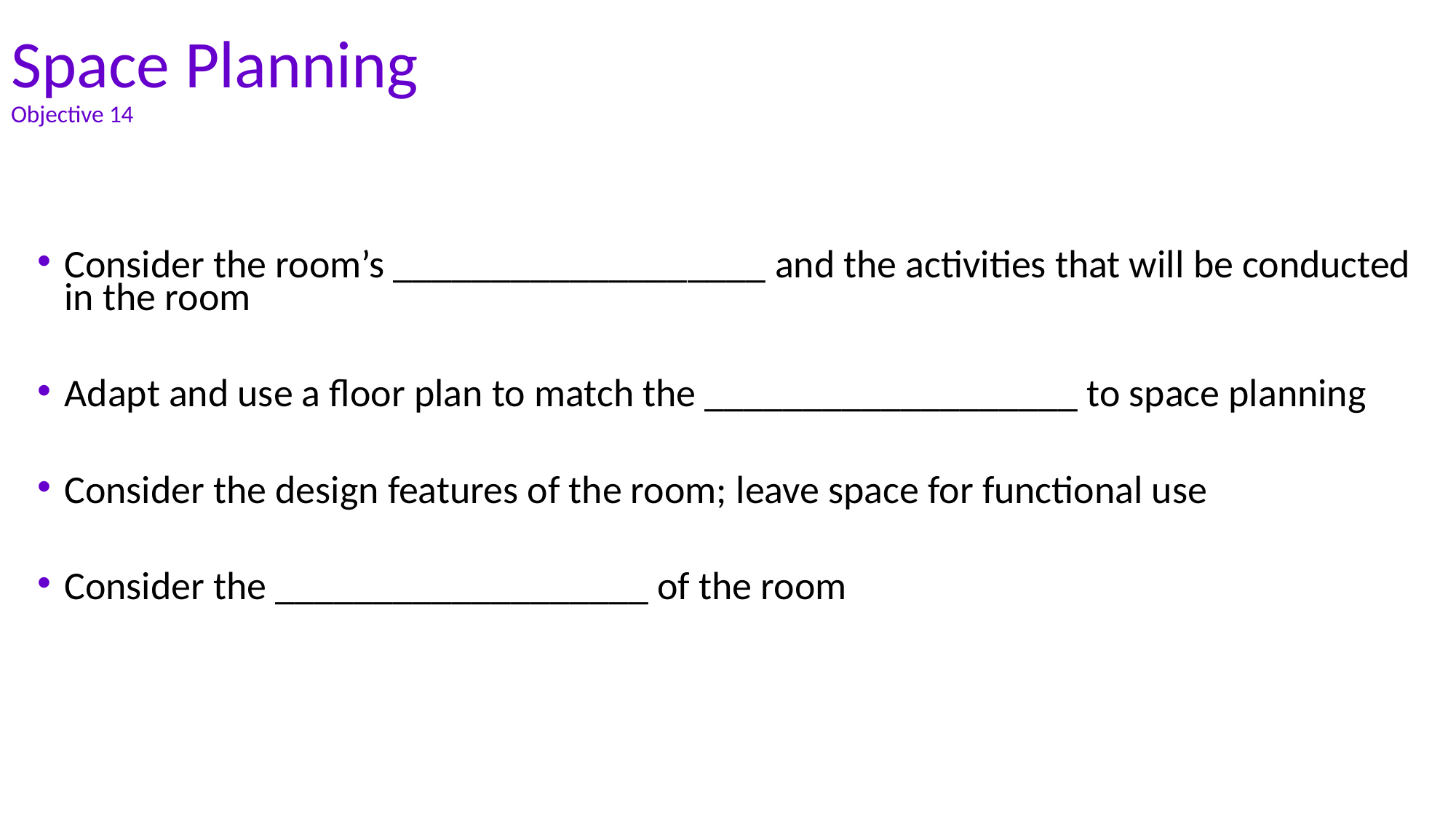

# Space Planning Objective 14
Consider the room’s ___________________ and the activities that will be conducted in the room

Adapt and use a floor plan to match the ___________________ to space planning

Consider the design features of the room; leave space for functional use

Consider the ___________________ of the room